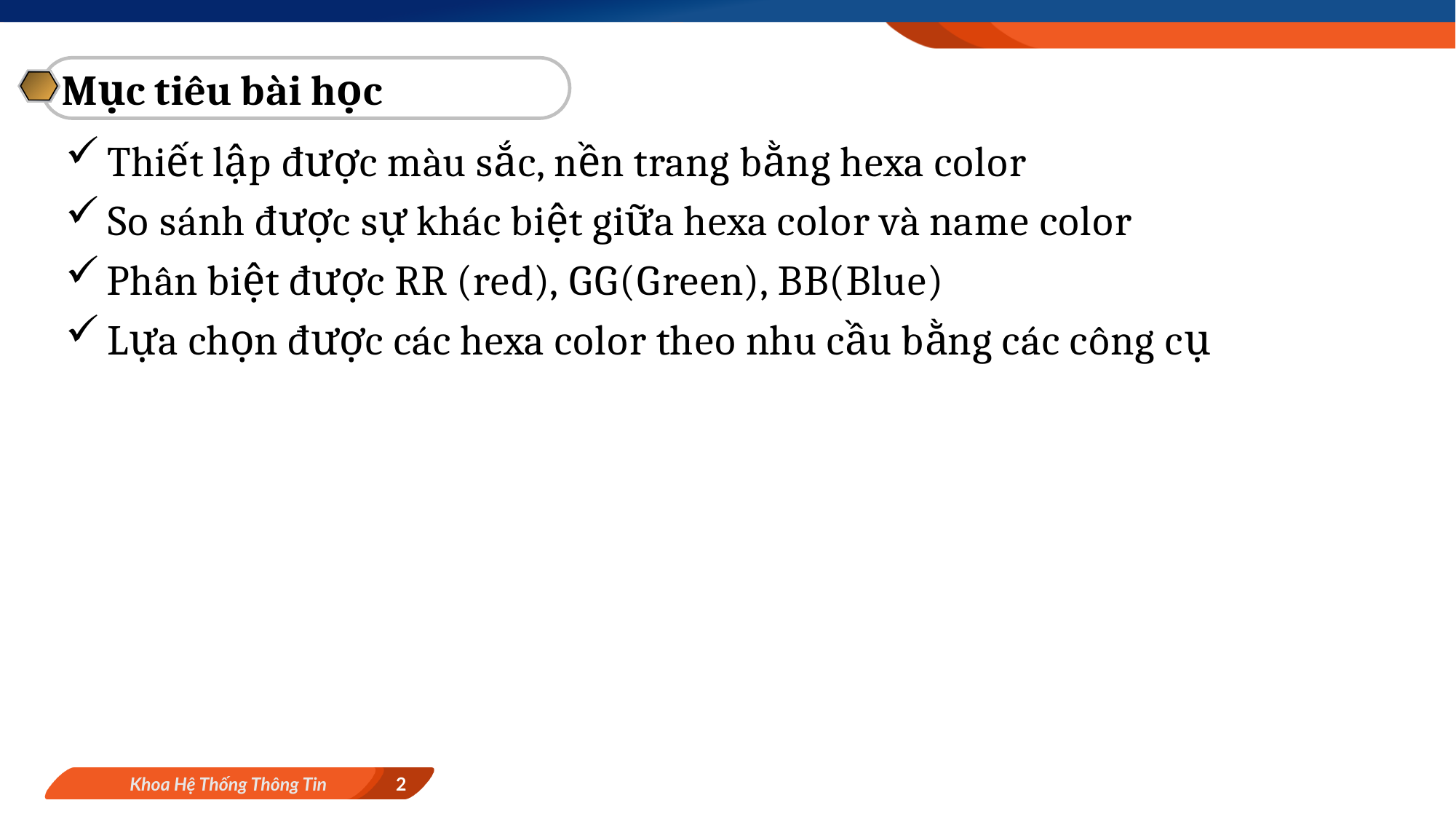

Mục tiêu bài học

Thiết lập được màu sắc, nền trang bằng hexa color
So sánh được sự khác biệt giữa hexa color và name color
Phân biệt được RR (red), GG(Green), BB(Blue)
Lựa chọn được các hexa color theo nhu cầu bằng các công cụ
2
Khoa Hệ Thống Thông Tin